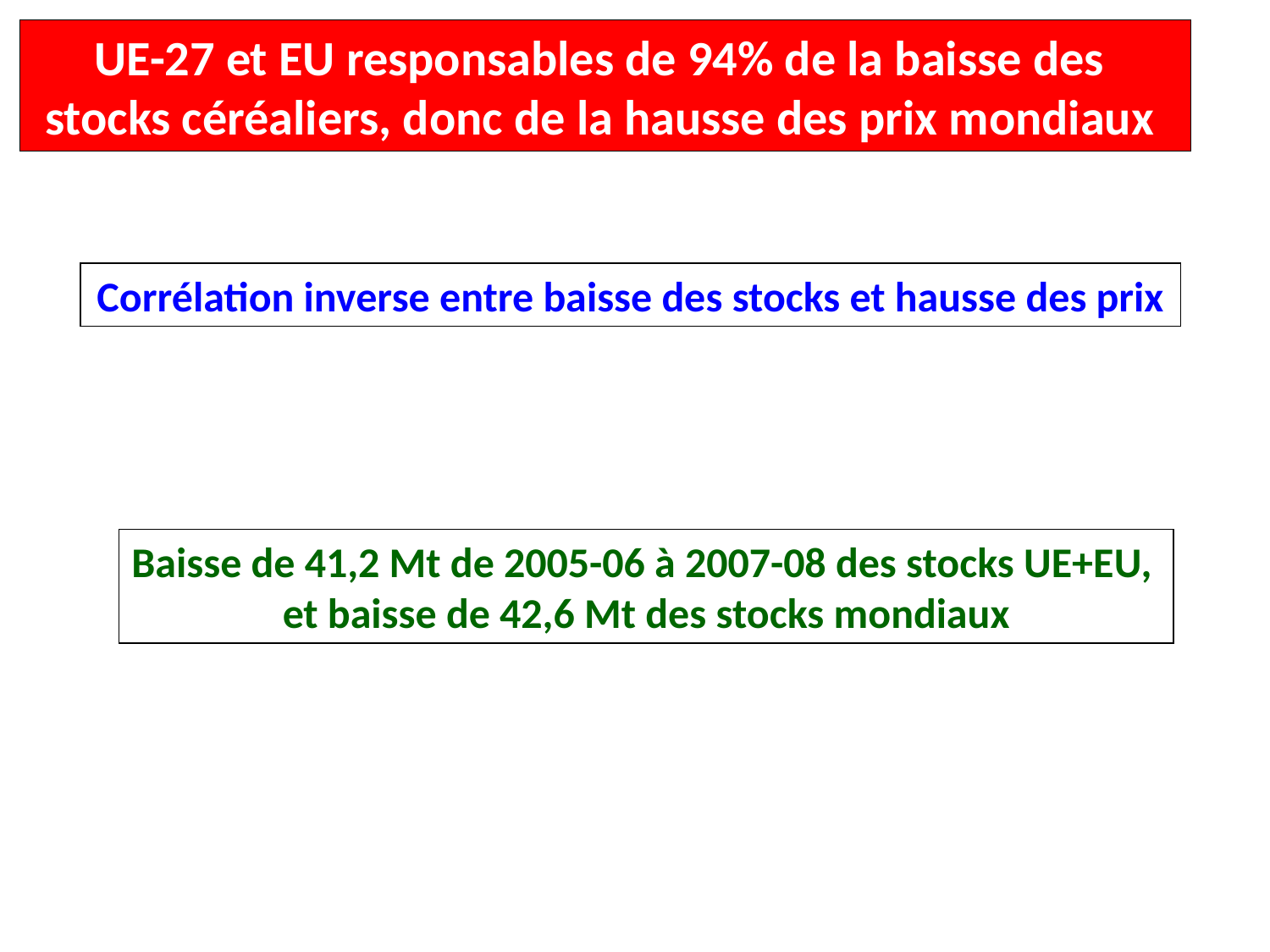

UE-27 et EU responsables de 94% de la baisse des
stocks céréaliers, donc de la hausse des prix mondiaux
Corrélation inverse entre baisse des stocks et hausse des prix
Baisse de 41,2 Mt de 2005-06 à 2007-08 des stocks UE+EU,
et baisse de 42,6 Mt des stocks mondiaux